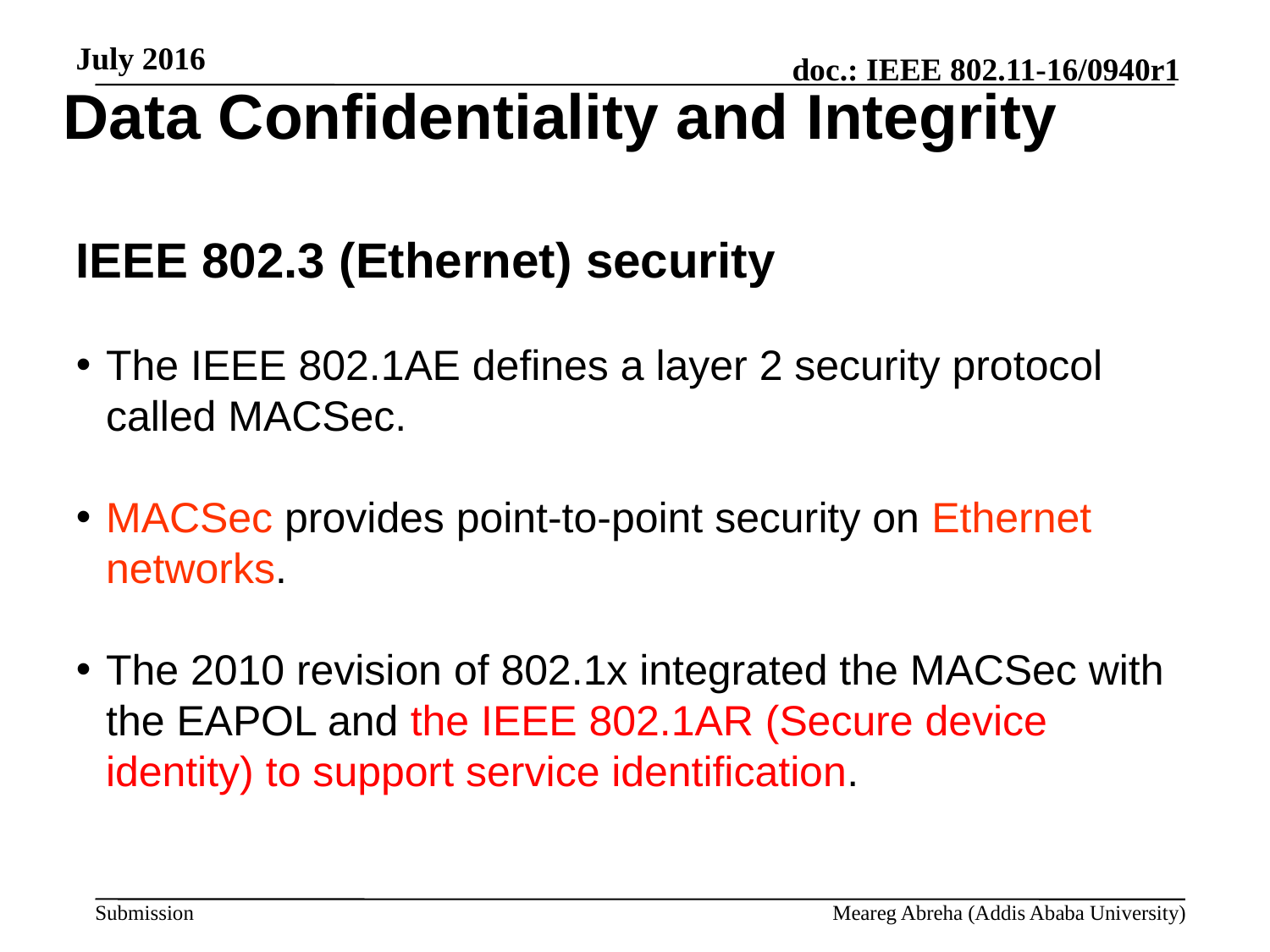

Data Confidentiality and Integrity
July 2016
IEEE 802.3 (Ethernet) security

The IEEE 802.1AE defines a layer 2 security protocol called MACSec.

MACSec provides point-to-point security on Ethernet networks.

The 2010 revision of 802.1x integrated the MACSec with the EAPOL and the IEEE 802.1AR (Secure device identity) to support service identification.

Meareg Abreha (Addis Ababa University)